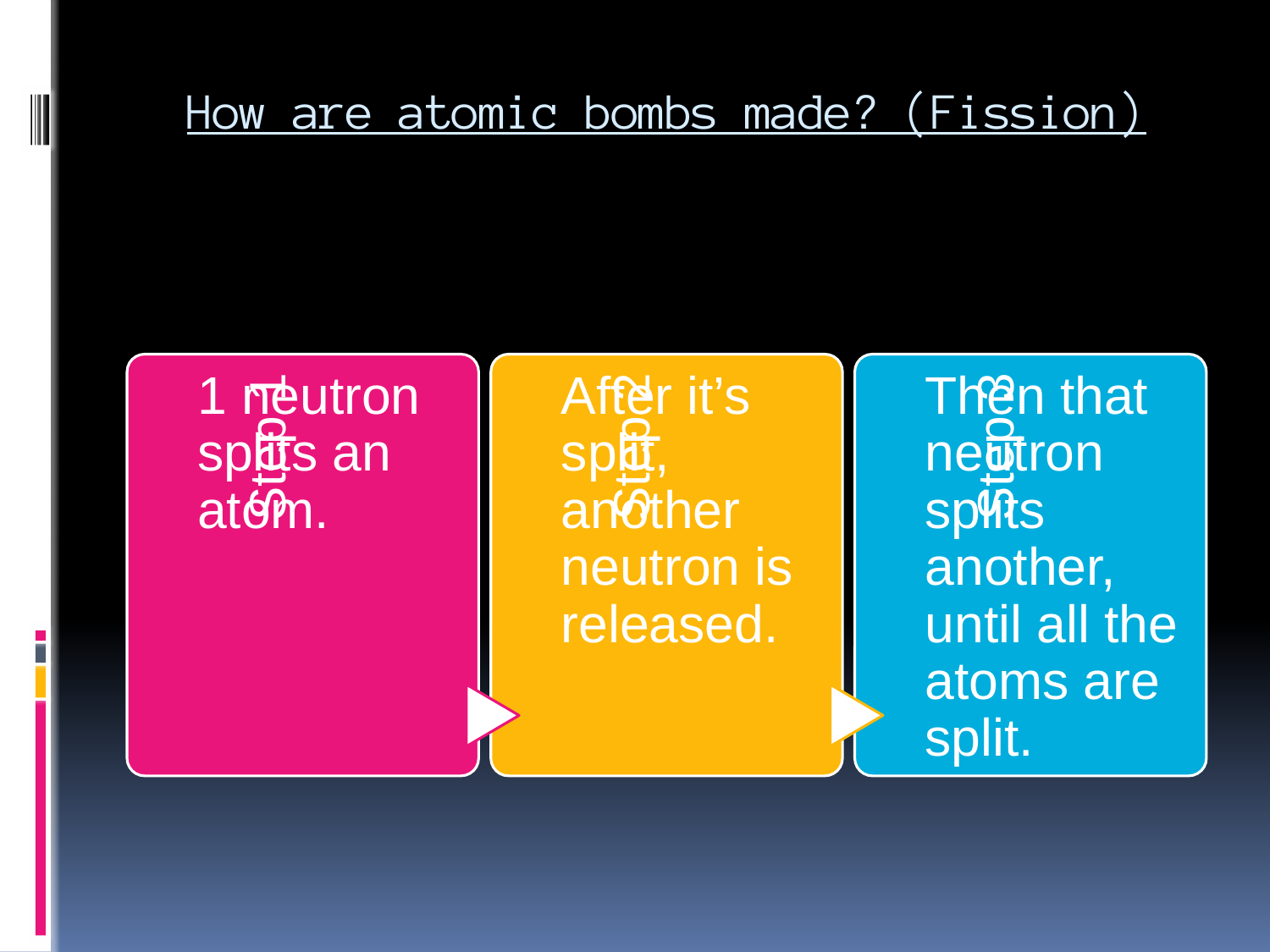

# How are atomic bombs made? (Fission)
Step 1
1 neutron splits an atom.
Step 2
After it’s split, another neutron is released.
Step 3
Then that neutron splits another, until all the atoms are split.